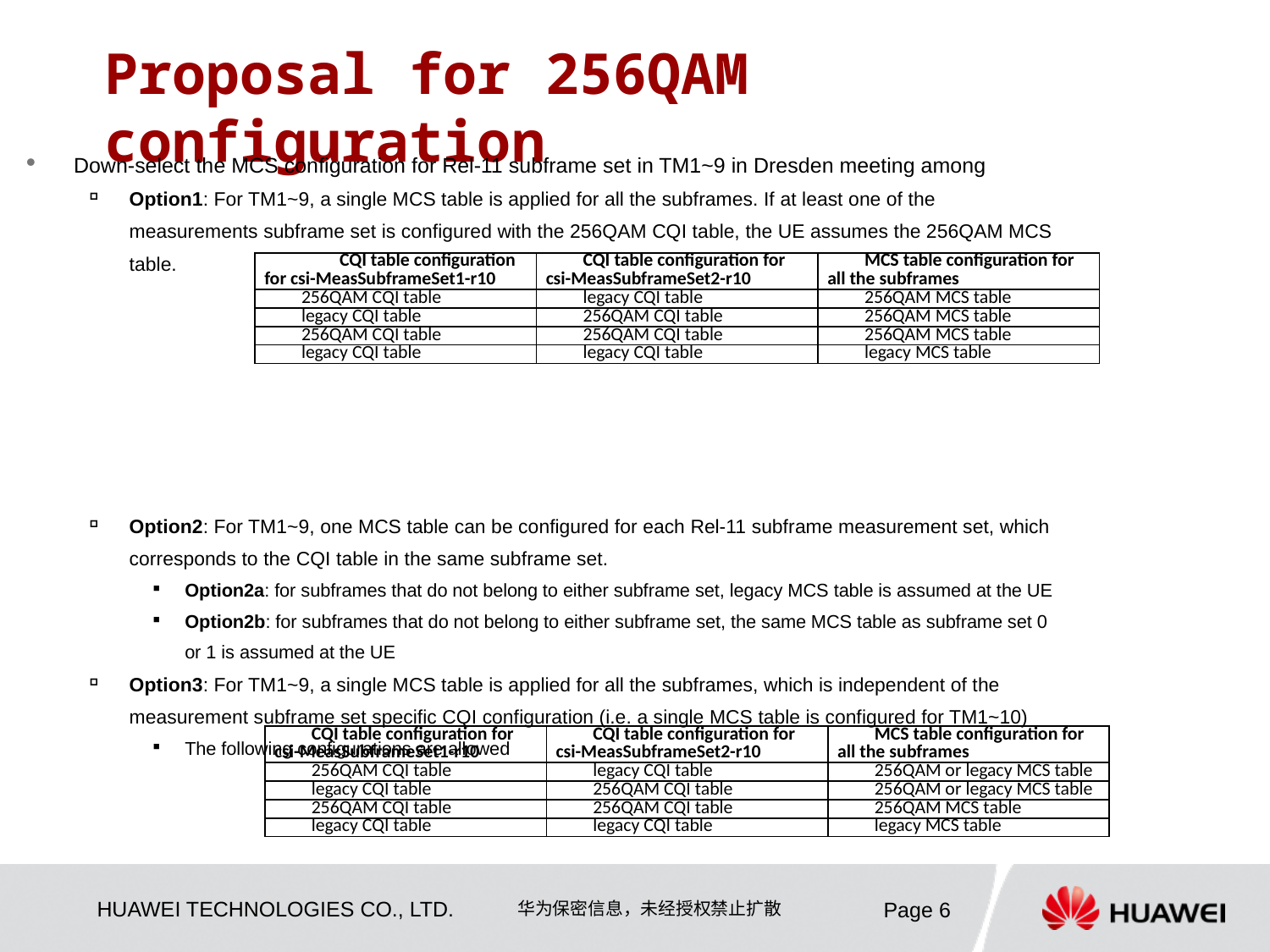

# Proposal for 256QAM configuration
Down-select the MCS configuration for Rel-11 subframe set in TM1~9 in Dresden meeting among
Option1: For TM1~9, a single MCS table is applied for all the subframes. If at least one of the measurements subframe set is configured with the 256QAM CQI table, the UE assumes the 256QAM MCS table.

Option2: For TM1~9, one MCS table can be configured for each Rel-11 subframe measurement set, which corresponds to the CQI table in the same subframe set.
Option2a: for subframes that do not belong to either subframe set, legacy MCS table is assumed at the UE
Option2b: for subframes that do not belong to either subframe set, the same MCS table as subframe set 0 or 1 is assumed at the UE
Option3: For TM1~9, a single MCS table is applied for all the subframes, which is independent of the measurement subframe set specific CQI configuration (i.e. a single MCS table is configured for TM1~10)
The following configurations are allowed

| CQI table configuration for csi-MeasSubframeSet1-r10 | CQI table configuration for csi-MeasSubframeSet2-r10 | MCS table configuration for all the subframes |
| --- | --- | --- |
| 256QAM CQI table | legacy CQI table | 256QAM MCS table |
| legacy CQI table | 256QAM CQI table | 256QAM MCS table |
| 256QAM CQI table | 256QAM CQI table | 256QAM MCS table |
| legacy CQI table | legacy CQI table | legacy MCS table |
| CQI table configuration for csi-MeasSubframeSet1-r10 | CQI table configuration for csi-MeasSubframeSet2-r10 | MCS table configuration for all the subframes |
| --- | --- | --- |
| 256QAM CQI table | legacy CQI table | 256QAM or legacy MCS table |
| legacy CQI table | 256QAM CQI table | 256QAM or legacy MCS table |
| 256QAM CQI table | 256QAM CQI table | 256QAM MCS table |
| legacy CQI table | legacy CQI table | legacy MCS table |